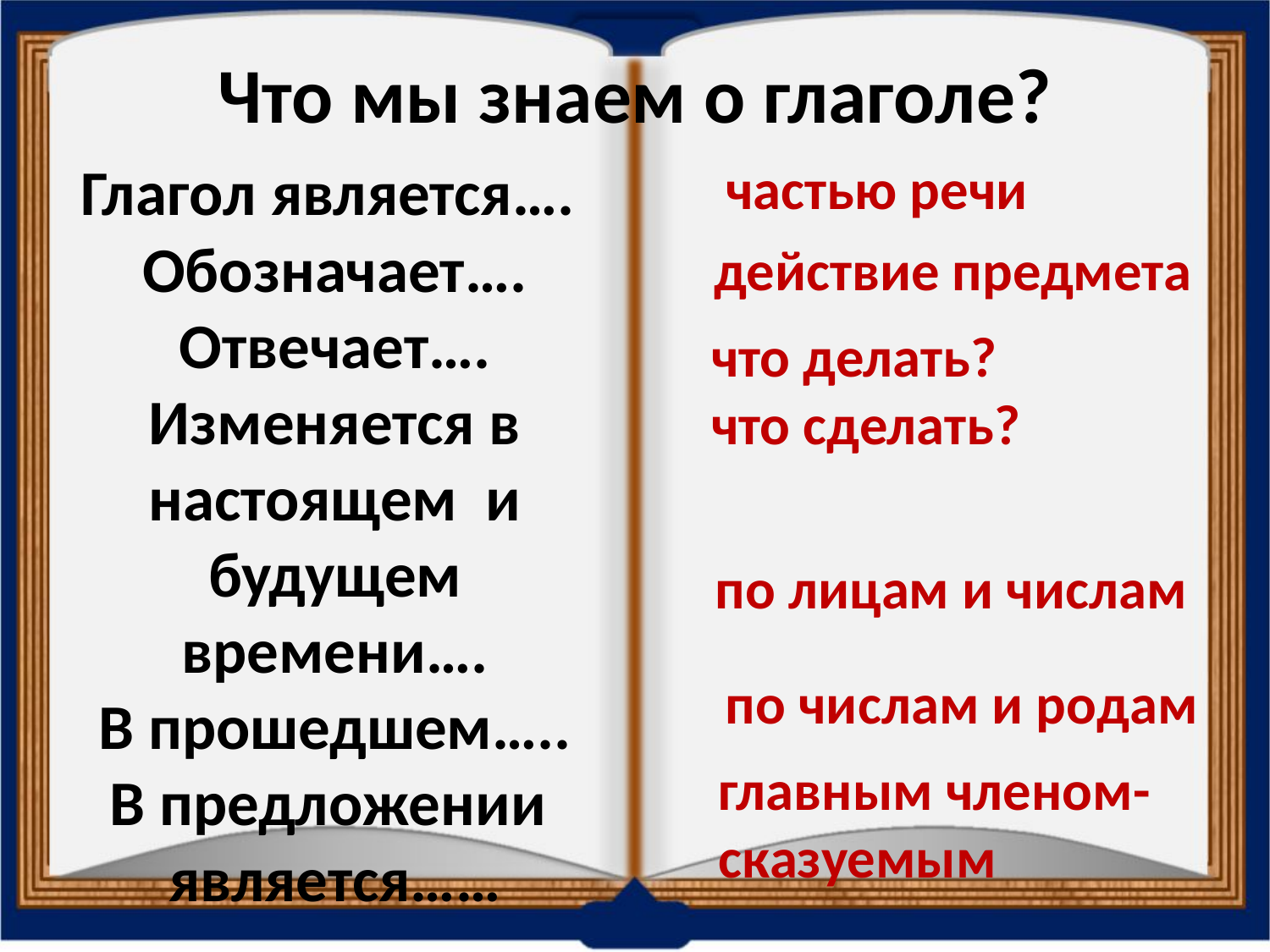

# Что мы знаем о глаголе?
Глагол является….
Обозначает….
Отвечает….
Изменяется в настоящем  и будущем времени….
В прошедшем…..
В предложении  является……
частью речи
действие предмета
     что делать?
     что сделать?
по лицам и числам
 по числам и родам
главным членом-
сказуемым